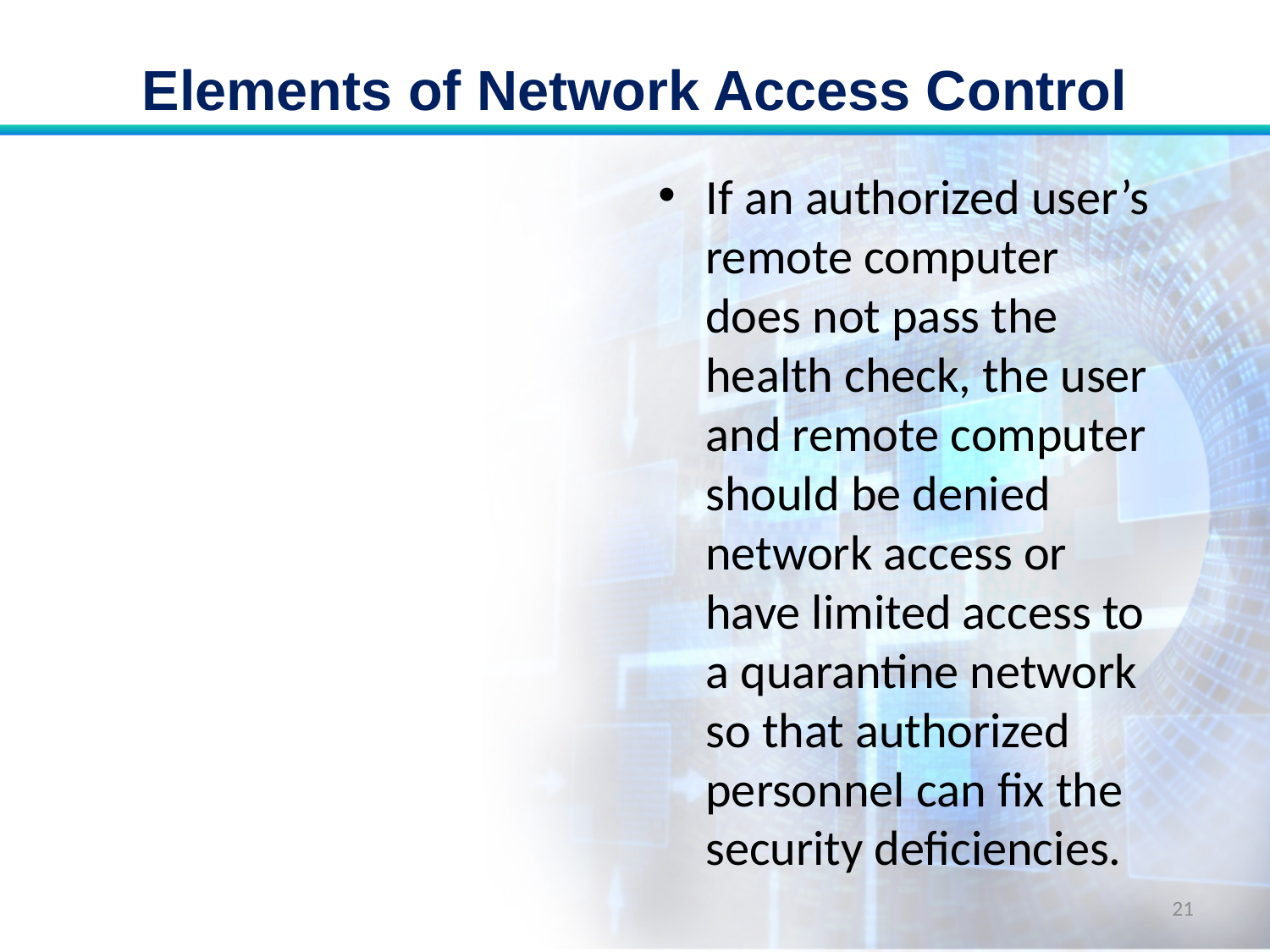

# Elements of Network Access Control
If an authorized user’s remote computer does not pass the health check, the user and remote computer should be denied  network access or have limited access to a quarantine network so that authorized personnel can fix the security deficiencies.
21